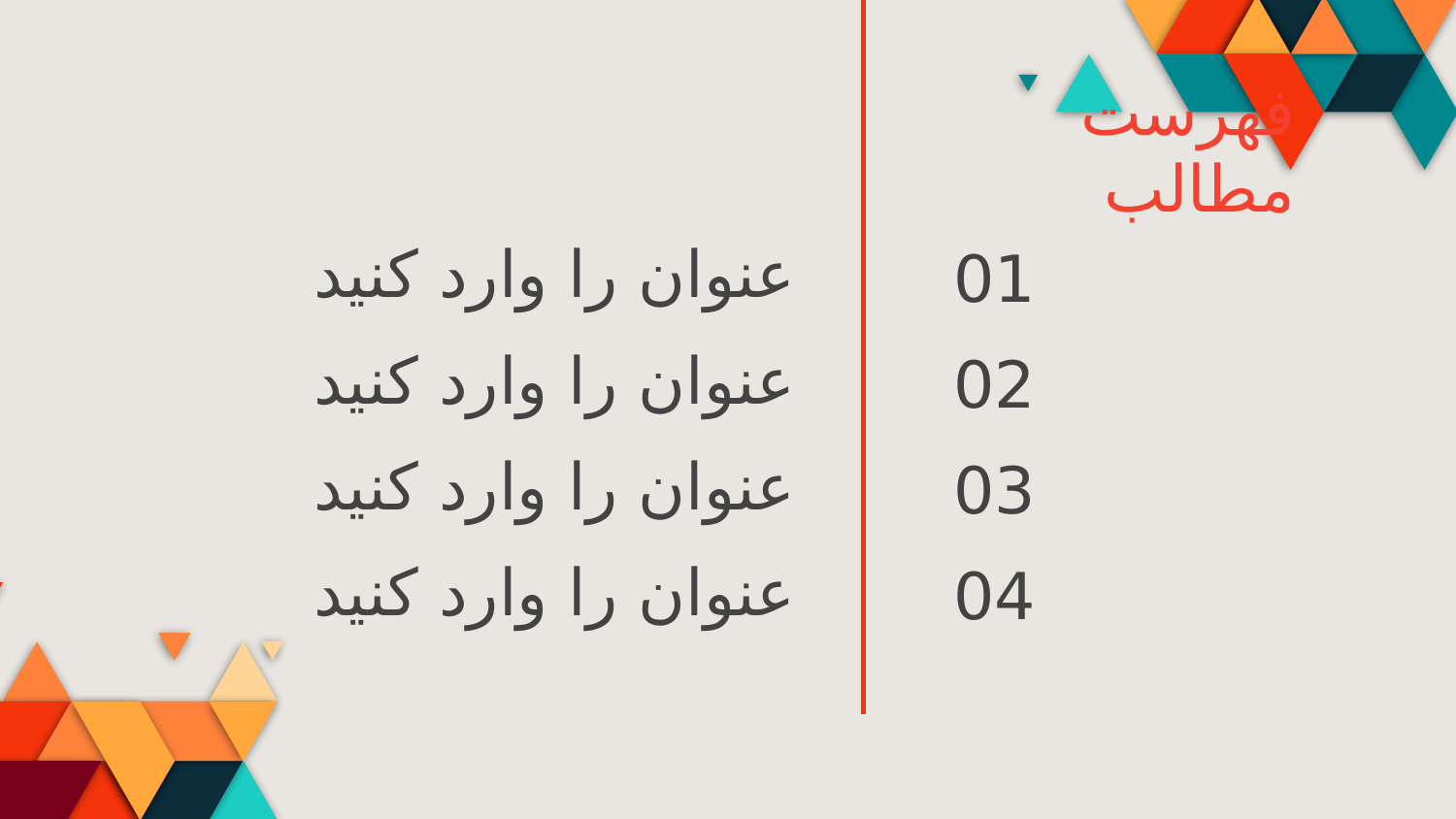

فهرست مطالب
01
# عنوان را وارد کنید
02
عنوان را وارد کنید
03
عنوان را وارد کنید
04
عنوان را وارد کنید